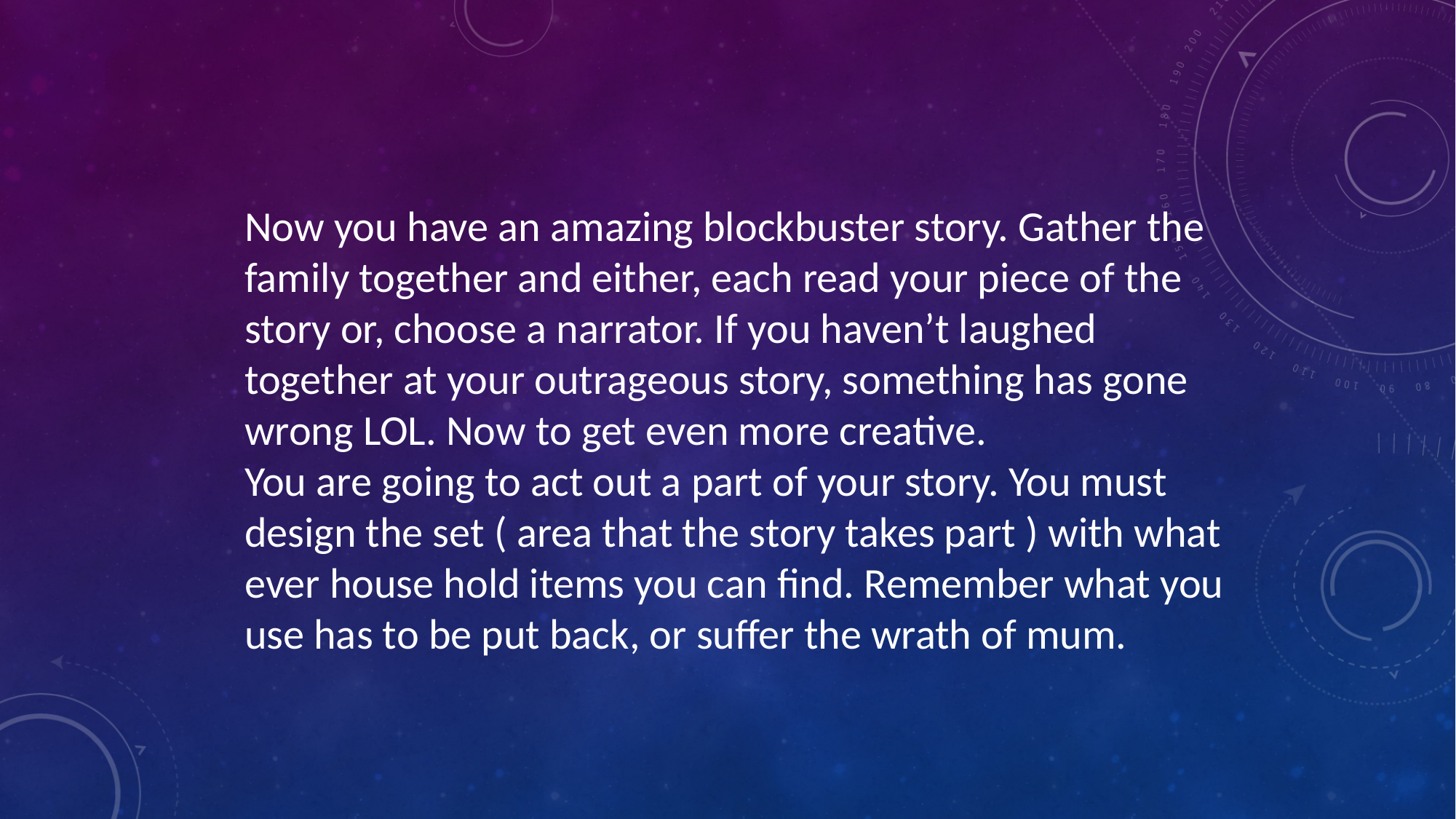

Now you have an amazing blockbuster story. Gather the family together and either, each read your piece of the story or, choose a narrator. If you haven’t laughed together at your outrageous story, something has gone wrong LOL. Now to get even more creative.
You are going to act out a part of your story. You must design the set ( area that the story takes part ) with what ever house hold items you can find. Remember what you use has to be put back, or suffer the wrath of mum.